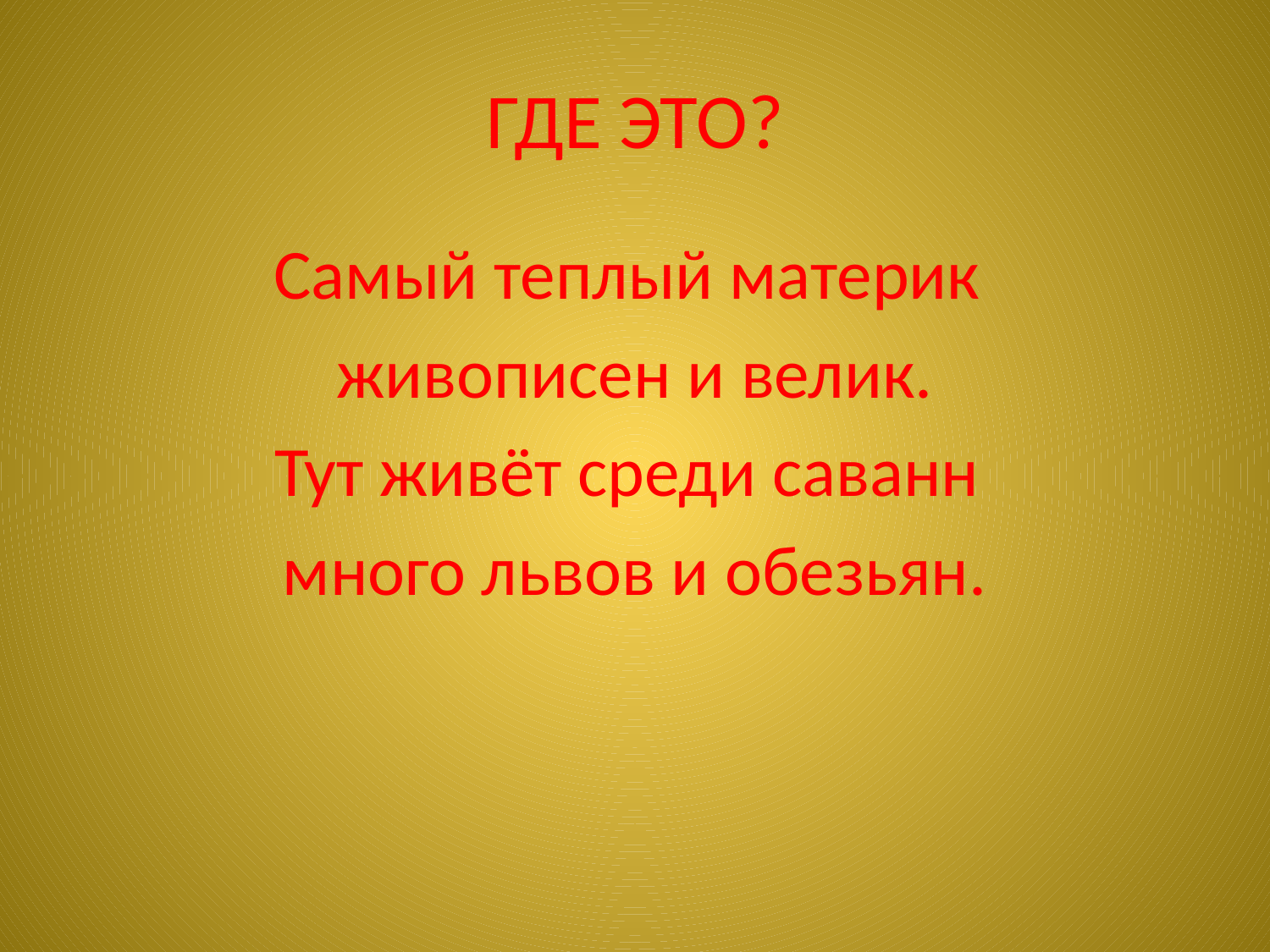

# ГДЕ ЭТО?
Самый теплый материк
живописен и велик.
Тут живёт среди саванн
много львов и обезьян.